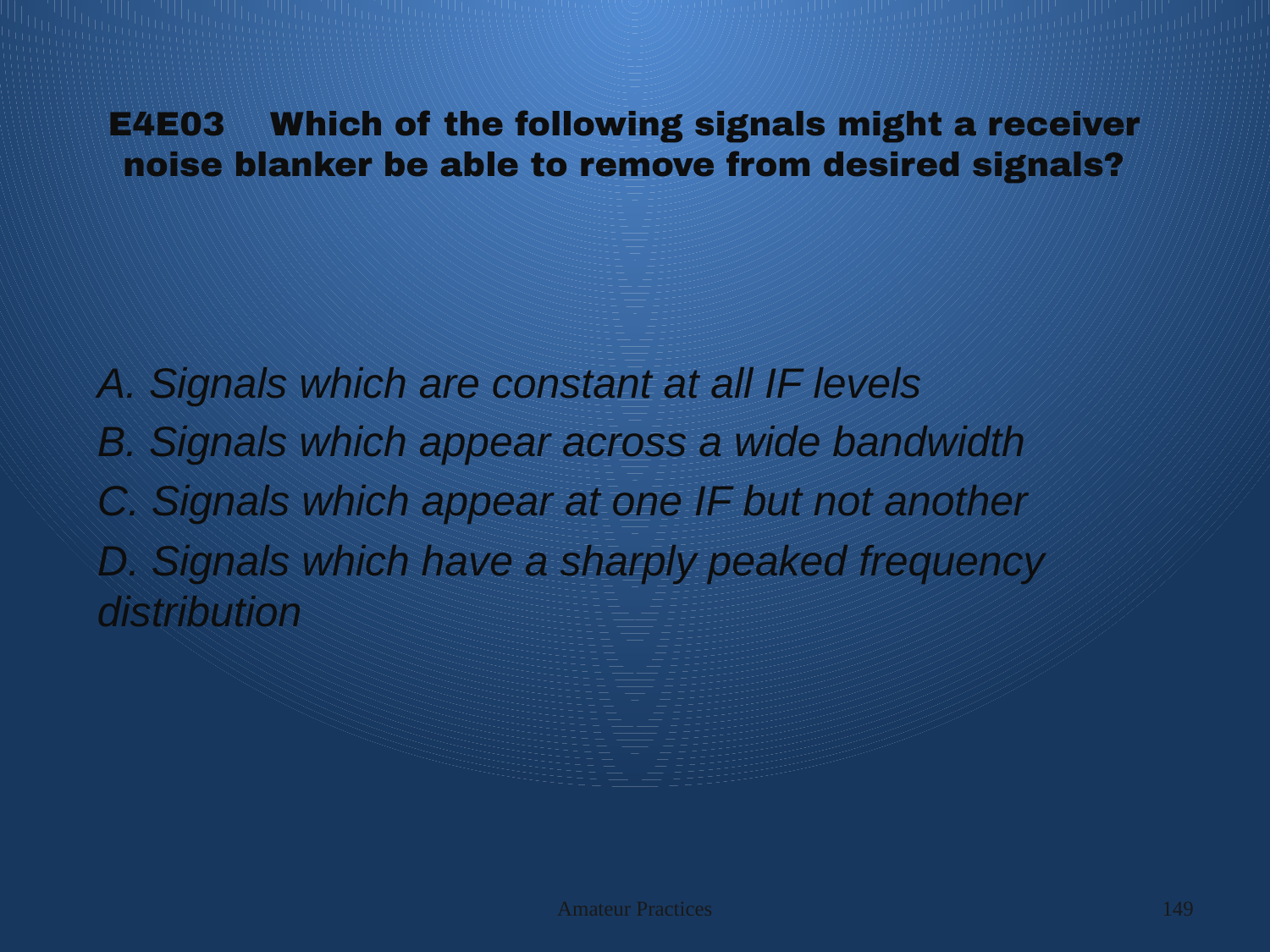

# E4E03    Which of the following signals might a receiver noise blanker be able to remove from desired signals?
A. Signals which are constant at all IF levels
B. Signals which appear across a wide bandwidth
C. Signals which appear at one IF but not another
D. Signals which have a sharply peaked frequency distribution
Amateur Practices
149